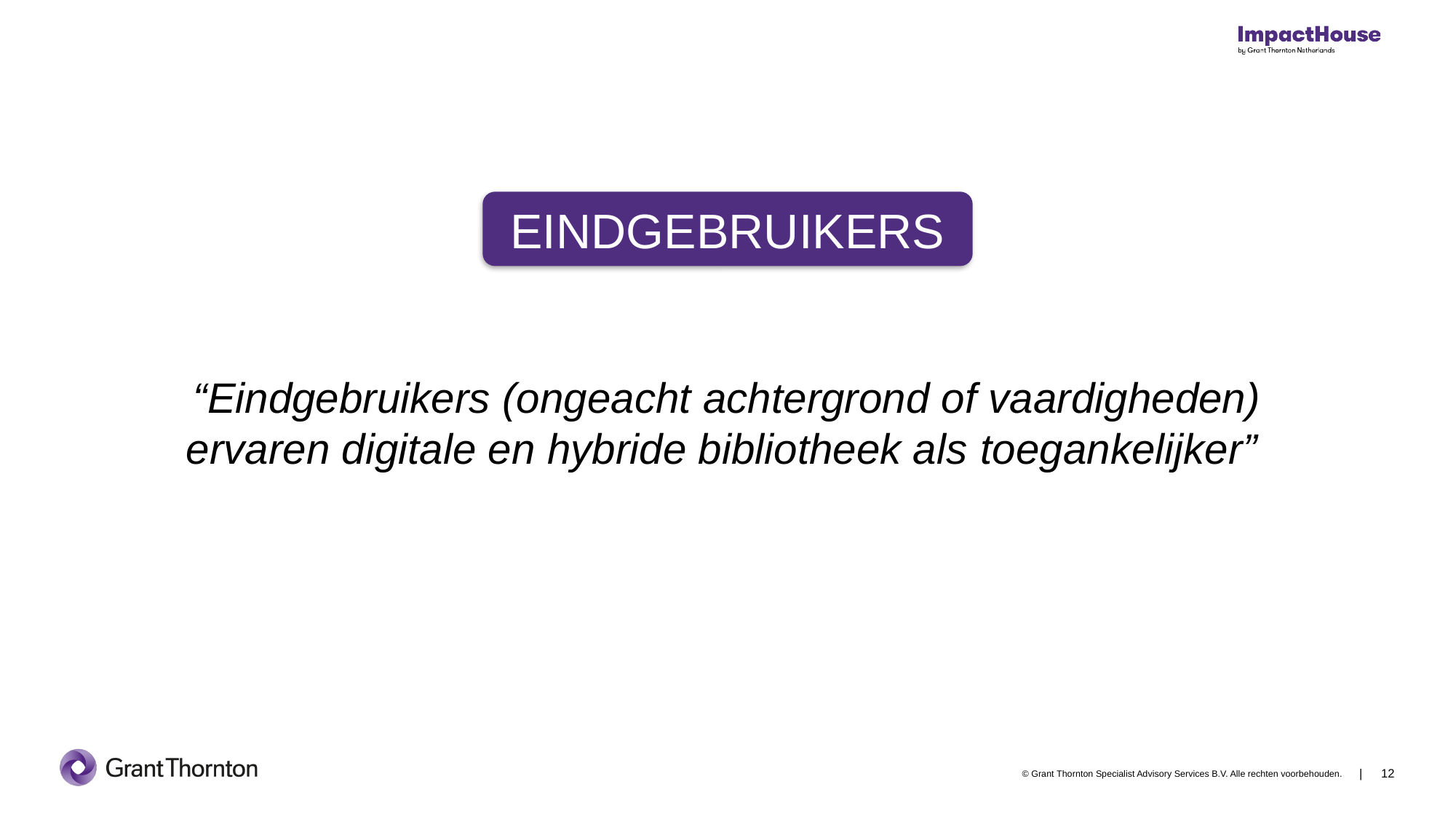

EINDGEBRUIKERS
“Eindgebruikers (ongeacht achtergrond of vaardigheden) ervaren digitale en hybride bibliotheek als toegankelijker”
12
12